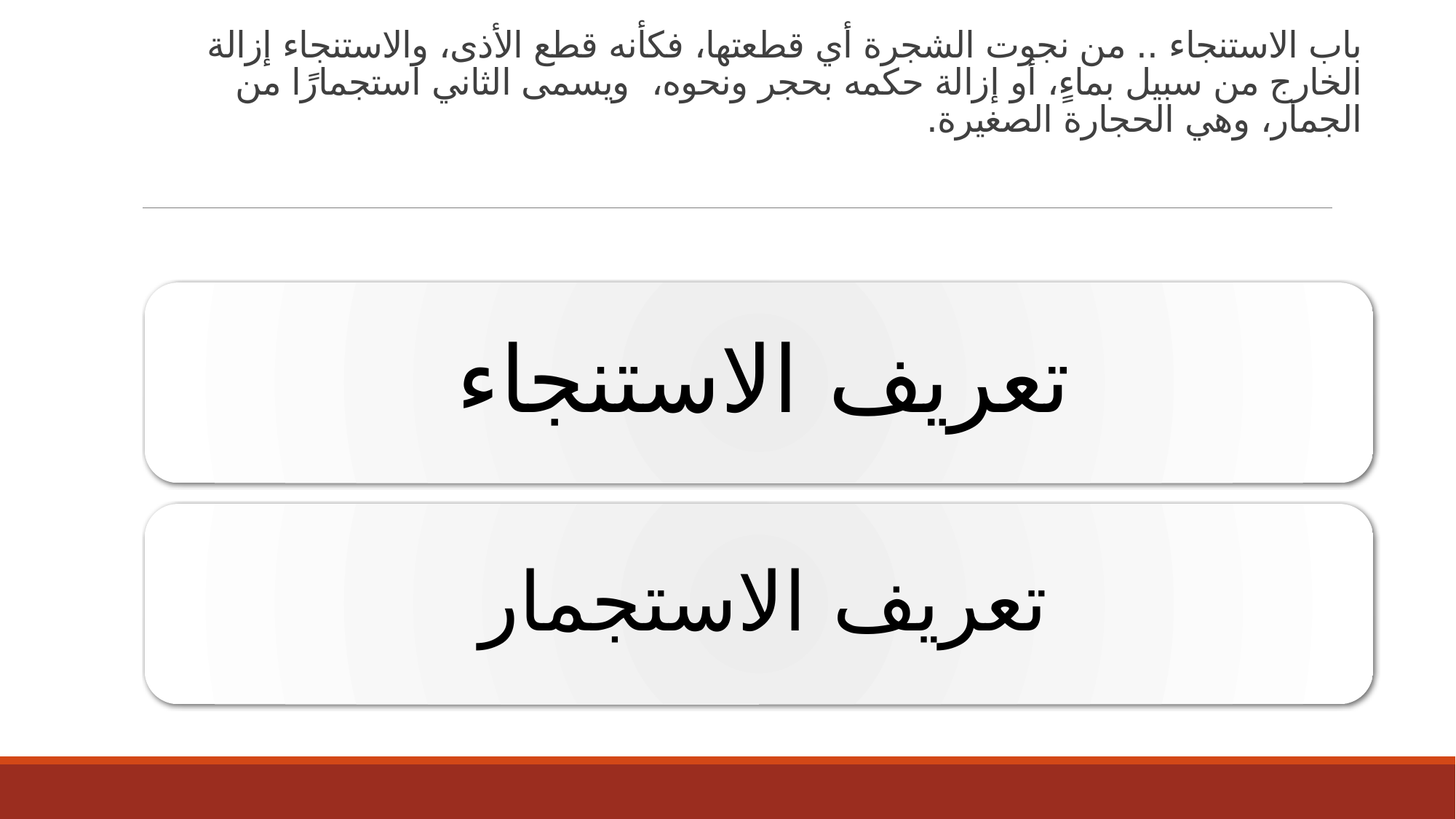

# باب الاستنجاء .. من نجوت الشجرة أي قطعتها، فكأنه قطع الأذى، والاستنجاء إزالة الخارج من سبيل بماءٍ، أو إزالة حكمه بحجر ونحوه،  ويسمى الثاني استجمارًا من الجمار، وهي الحجارة الصغيرة.
تعريف الاستنجاء
تعريف الاستجمار